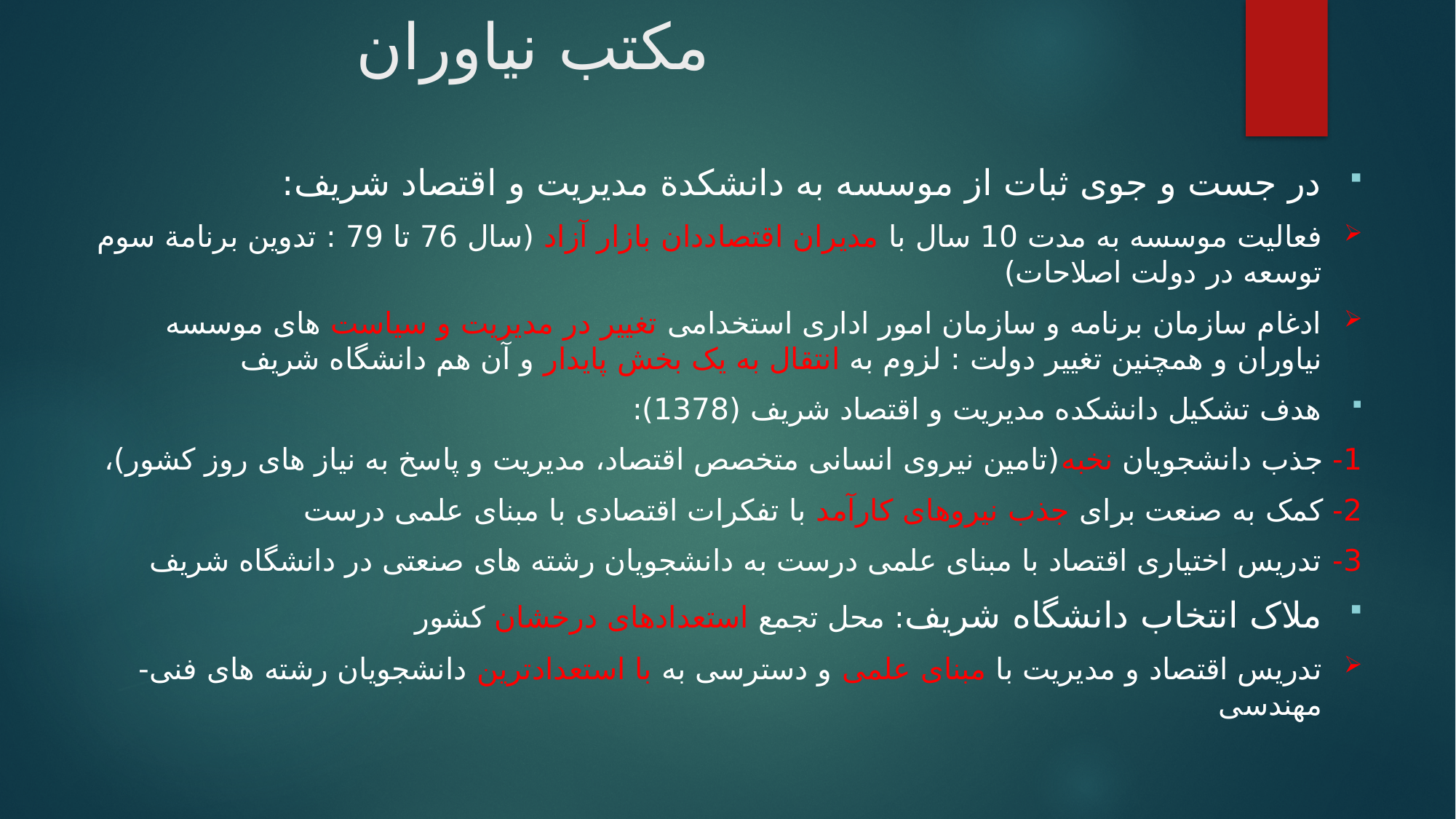

# مکتب نیاوران
در جست و جوی ثبات از موسسه به دانشکدة مدیریت و اقتصاد شریف:
فعالیت موسسه به مدت 10 سال با مدیران اقتصاددان بازار آزاد (سال 76 تا 79 : تدوین برنامة سوم توسعه در دولت اصلاحات)
ادغام سازمان برنامه و سازمان امور اداری استخدامی تغییر در مدیریت و سیاست های موسسه نیاوران و همچنین تغییر دولت : لزوم به انتقال به یک بخش پایدار و آن هم دانشگاه شریف
هدف تشکیل دانشکده مدیریت و اقتصاد شریف (1378):
1- جذب دانشجویان نخبه(تامین نیروی انسانی متخصص اقتصاد، مدیریت و پاسخ به نیاز های روز کشور)،
2- کمک به صنعت برای جذب نیروهای کارآمد با تفکرات اقتصادی با مبنای علمی درست
3- تدریس اختیاری اقتصاد با مبنای علمی درست به دانشجویان رشته های صنعتی در دانشگاه شریف
ملاک انتخاب دانشگاه شریف: محل تجمع استعدادهای درخشان کشور
تدریس اقتصاد و مدیریت با مبنای علمی و دسترسی به با استعدادترین دانشجویان رشته های فنی-مهندسی